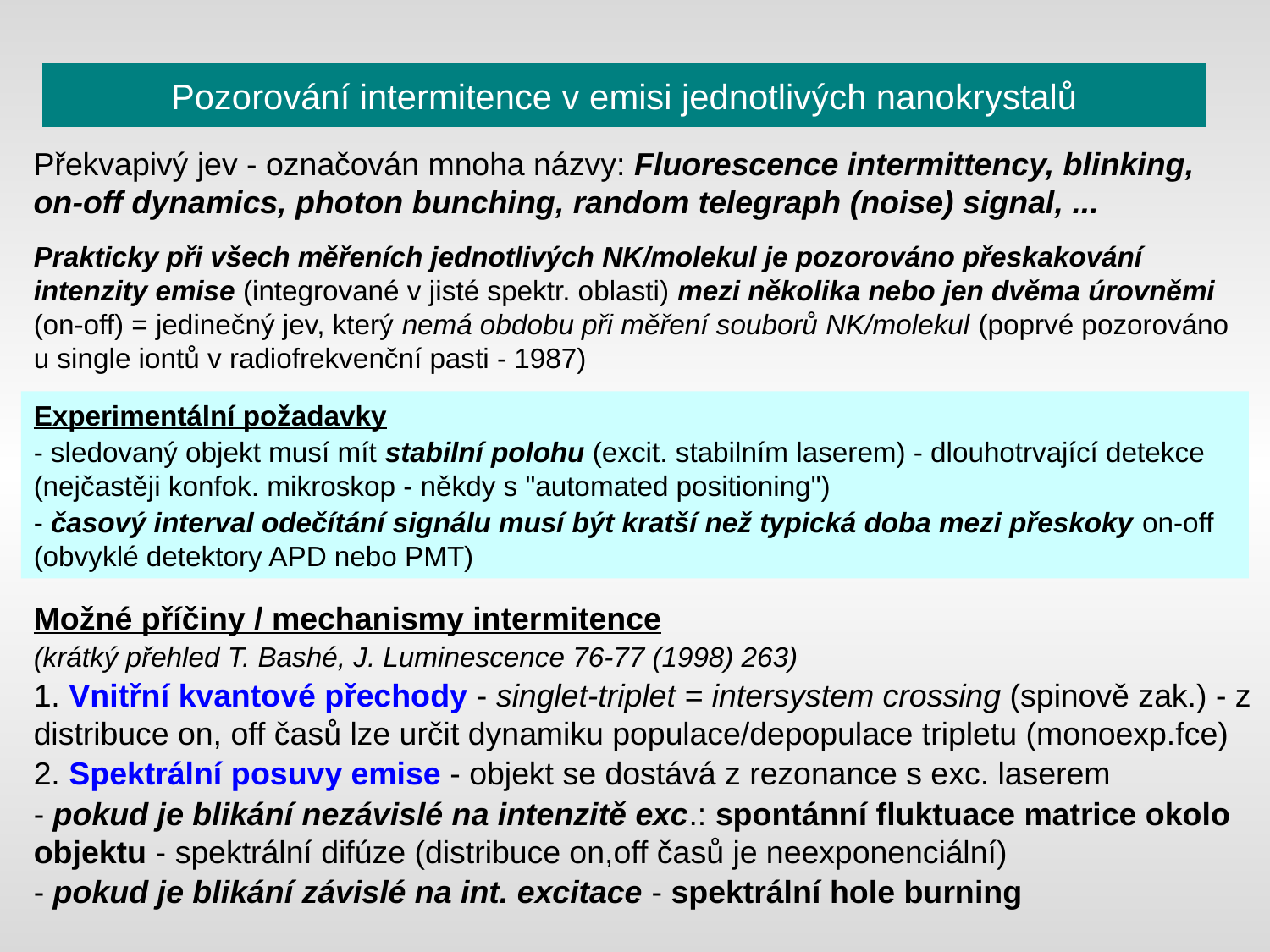

# Pozorování intermitence v emisi jednotlivých nanokrystalů
Překvapivý jev - označován mnoha názvy: Fluorescence intermittency, blinking, on-off dynamics, photon bunching, random telegraph (noise) signal, ...
Prakticky při všech měřeních jednotlivých NK/molekul je pozorováno přeskakování intenzity emise (integrované v jisté spektr. oblasti) mezi několika nebo jen dvěma úrovněmi (on-off) = jedinečný jev, který nemá obdobu při měření souborů NK/molekul (poprvé pozorováno u single iontů v radiofrekvenční pasti - 1987)
Experimentální požadavky
- sledovaný objekt musí mít stabilní polohu (excit. stabilním laserem) - dlouhotrvající detekce (nejčastěji konfok. mikroskop - někdy s "automated positioning")
- časový interval odečítání signálu musí být kratší než typická doba mezi přeskoky on-off (obvyklé detektory APD nebo PMT)
Možné příčiny / mechanismy intermitence
(krátký přehled T. Bashé, J. Luminescence 76-77 (1998) 263)
1. Vnitřní kvantové přechody - singlet-triplet = intersystem crossing (spinově zak.) - z distribuce on, off časů lze určit dynamiku populace/depopulace tripletu (monoexp.fce)
2. Spektrální posuvy emise - objekt se dostává z rezonance s exc. laserem
- pokud je blikání nezávislé na intenzitě exc.: spontánní fluktuace matrice okolo objektu - spektrální difúze (distribuce on,off časů je neexponenciální)
- pokud je blikání závislé na int. excitace - spektrální hole burning